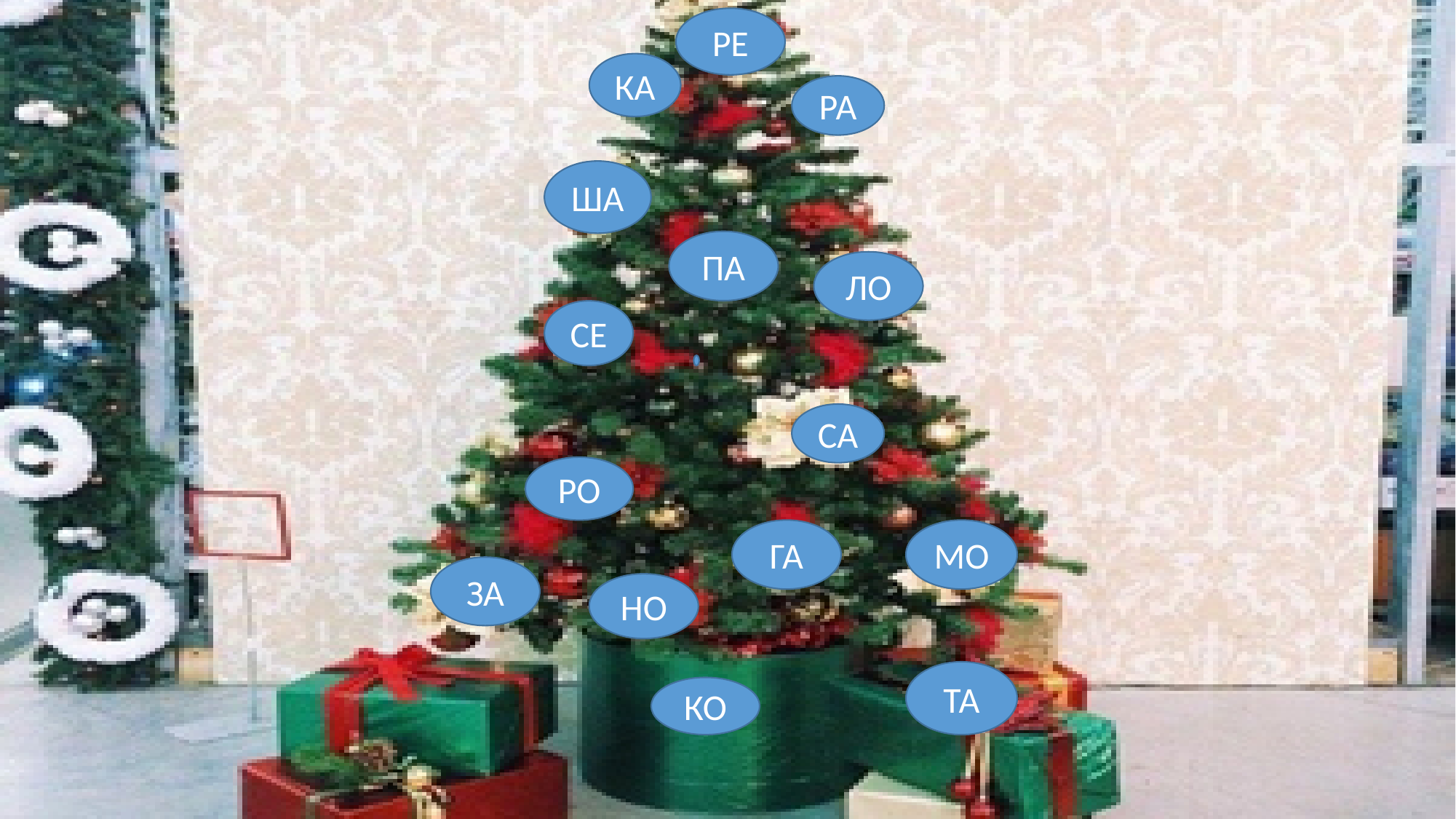

РЕ
КА
РА
ША
ПА
ЛО
СЕ

СА
РО
ГА
МО
ЗА
НО
ТА
КО